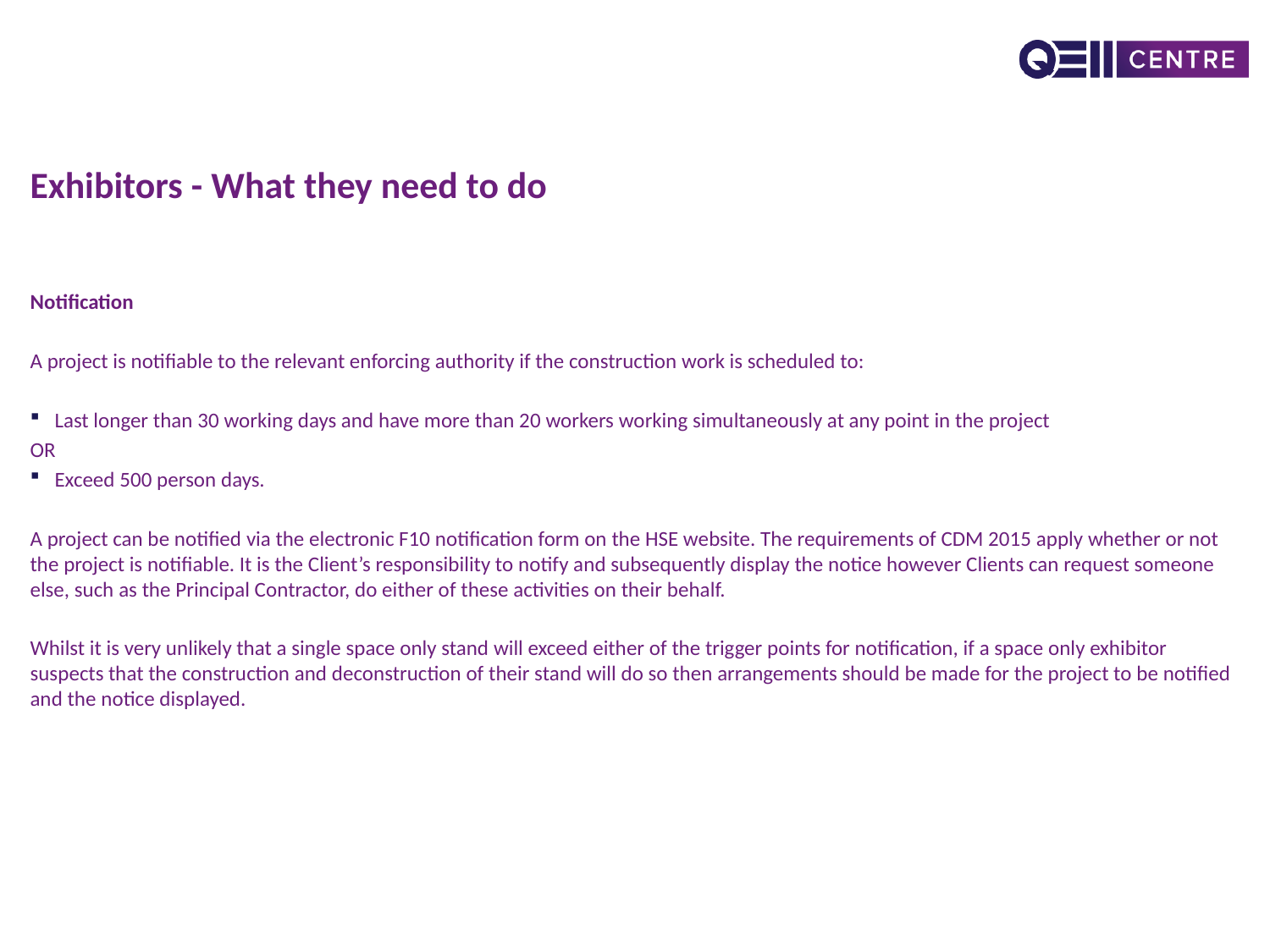

# Exhibitors - What they need to do
Notification

A project is notifiable to the relevant enforcing authority if the construction work is scheduled to:

Last longer than 30 working days and have more than 20 workers working simultaneously at any point in the project
OR
Exceed 500 person days.

A project can be notified via the electronic F10 notification form on the HSE website. The requirements of CDM 2015 apply whether or not the project is notifiable. It is the Client’s responsibility to notify and subsequently display the notice however Clients can request someone else, such as the Principal Contractor, do either of these activities on their behalf.

Whilst it is very unlikely that a single space only stand will exceed either of the trigger points for notification, if a space only exhibitor suspects that the construction and deconstruction of their stand will do so then arrangements should be made for the project to be notified and the notice displayed.